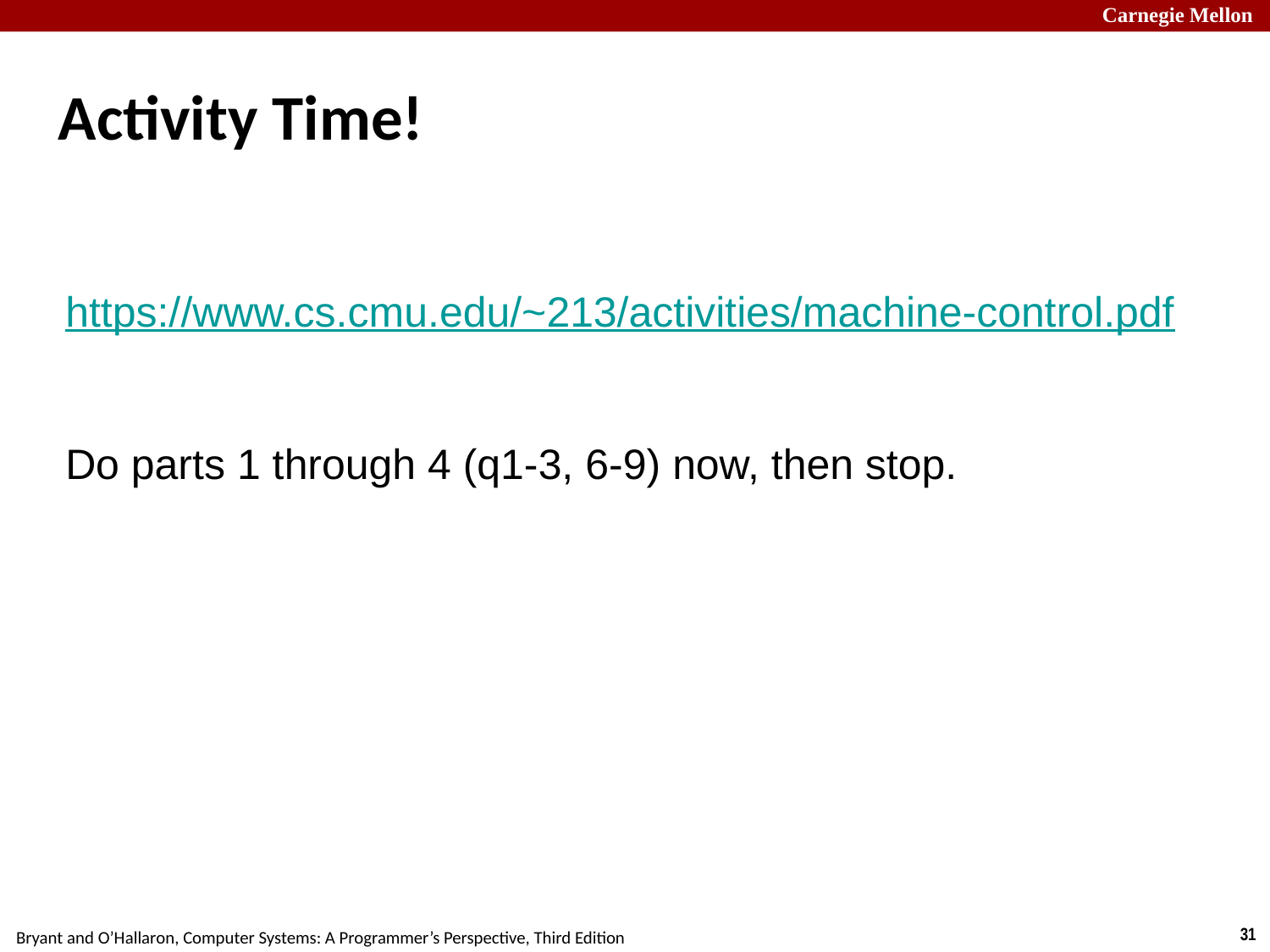

# Activity Time!
https://www.cs.cmu.edu/~213/activities/machine-control.pdf

Do parts 1 through 4 (q1-3, 6-9) now, then stop.